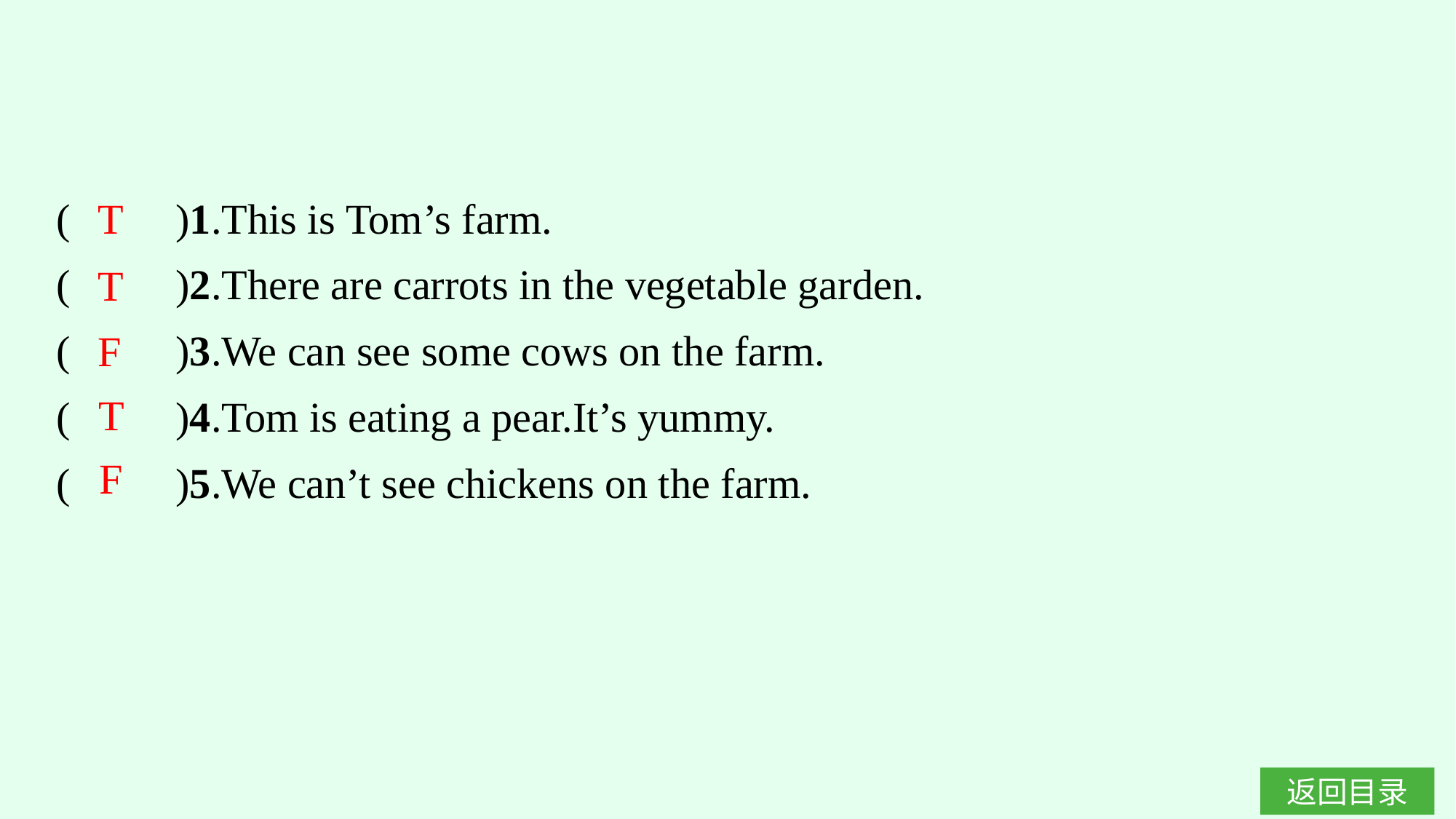

(　　)1.This is Tom’s farm.
(　　)2.There are carrots in the vegetable garden.
(　　)3.We can see some cows on the farm.
(　　)4.Tom is eating a pear.It’s yummy.
(　　)5.We can’t see chickens on the farm.
T
T
F
T
F